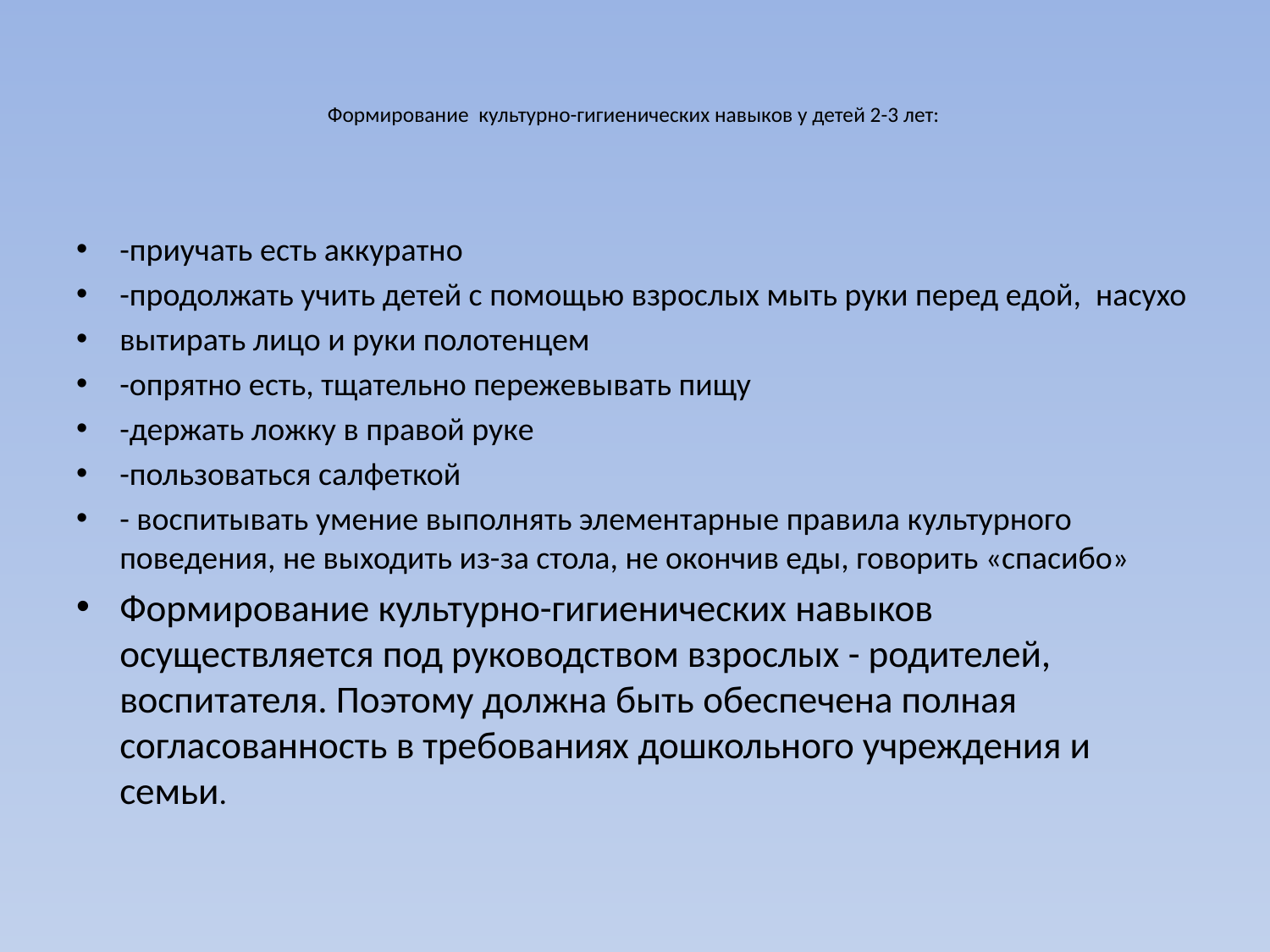

# Формирование  культурно-гигиенических навыков у детей 2-3 лет:
-приучать есть аккуратно
-продолжать учить детей с помощью взрослых мыть руки перед едой,  насухо
вытирать лицо и руки полотенцем
-опрятно есть, тщательно пережевывать пищу
-держать ложку в правой руке
-пользоваться салфеткой
- воспитывать умение выполнять элементарные правила культурного поведения, не выходить из-за стола, не окончив еды, говорить «спасибо»
Формирование культурно-гигиенических навыков осуществляется под руководством взрослых - родителей, воспитателя. Поэтому должна быть обеспечена полная согласованность в требованиях дошкольного учреждения и семьи.